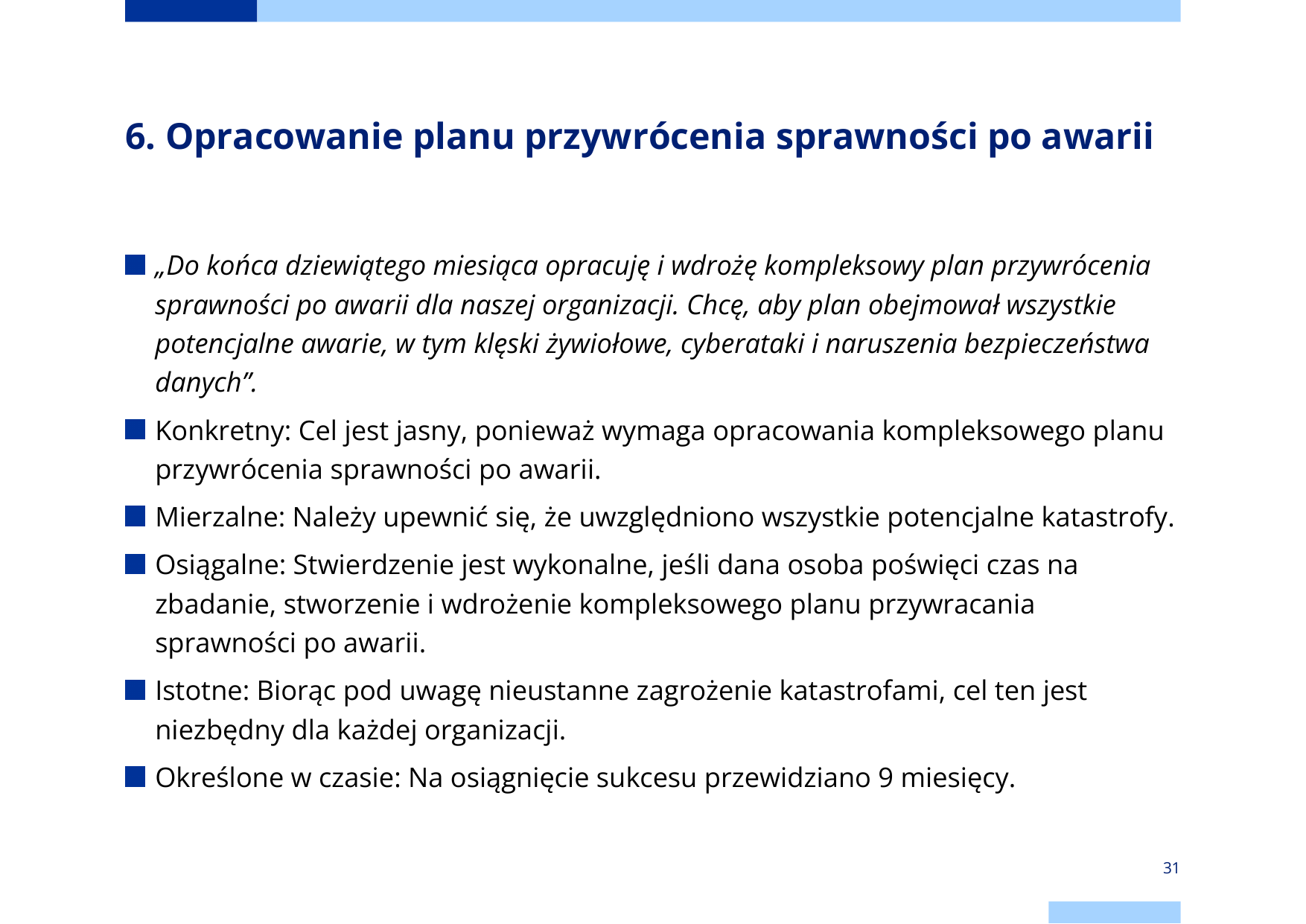

# 6. Opracowanie planu przywrócenia sprawności po awarii
„Do końca dziewiątego miesiąca opracuję i wdrożę kompleksowy plan przywrócenia sprawności po awarii dla naszej organizacji. Chcę, aby plan obejmował wszystkie potencjalne awarie, w tym klęski żywiołowe, cyberataki i naruszenia bezpieczeństwa danych”.
Konkretny: Cel jest jasny, ponieważ wymaga opracowania kompleksowego planu przywrócenia sprawności po awarii.
Mierzalne: Należy upewnić się, że uwzględniono wszystkie potencjalne katastrofy.
Osiągalne: Stwierdzenie jest wykonalne, jeśli dana osoba poświęci czas na zbadanie, stworzenie i wdrożenie kompleksowego planu przywracania sprawności po awarii.
Istotne: Biorąc pod uwagę nieustanne zagrożenie katastrofami, cel ten jest niezbędny dla każdej organizacji.
Określone w czasie: Na osiągnięcie sukcesu przewidziano 9 miesięcy.

31